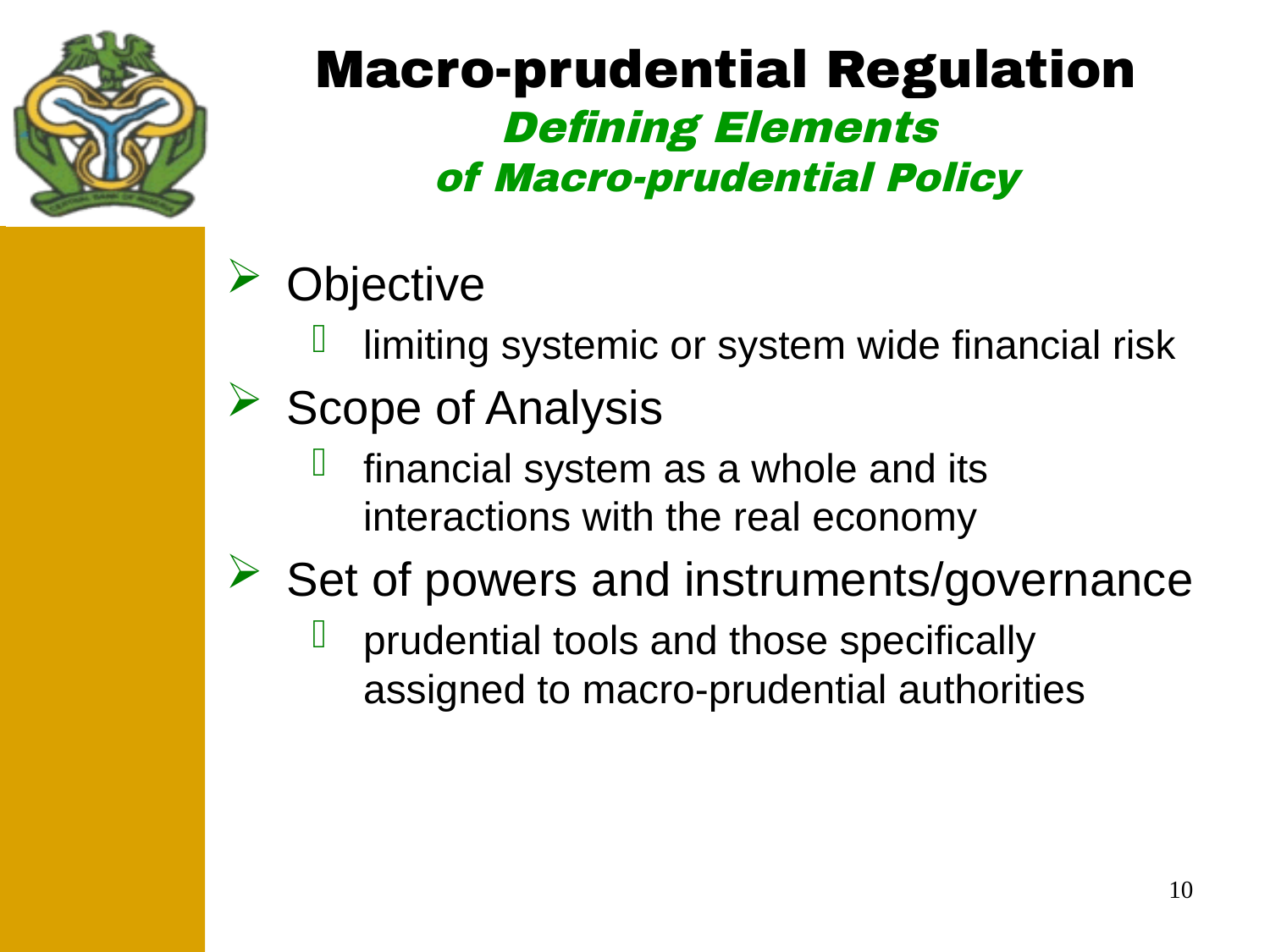

Macro-prudential Regulation
Defining Elements
of Macro-prudential Policy
#
 After
Objective
limiting systemic or system wide financial risk
Scope of Analysis
financial system as a whole and its interactions with the real economy
Set of powers and instruments/governance
prudential tools and those specifically assigned to macro-prudential authorities

10